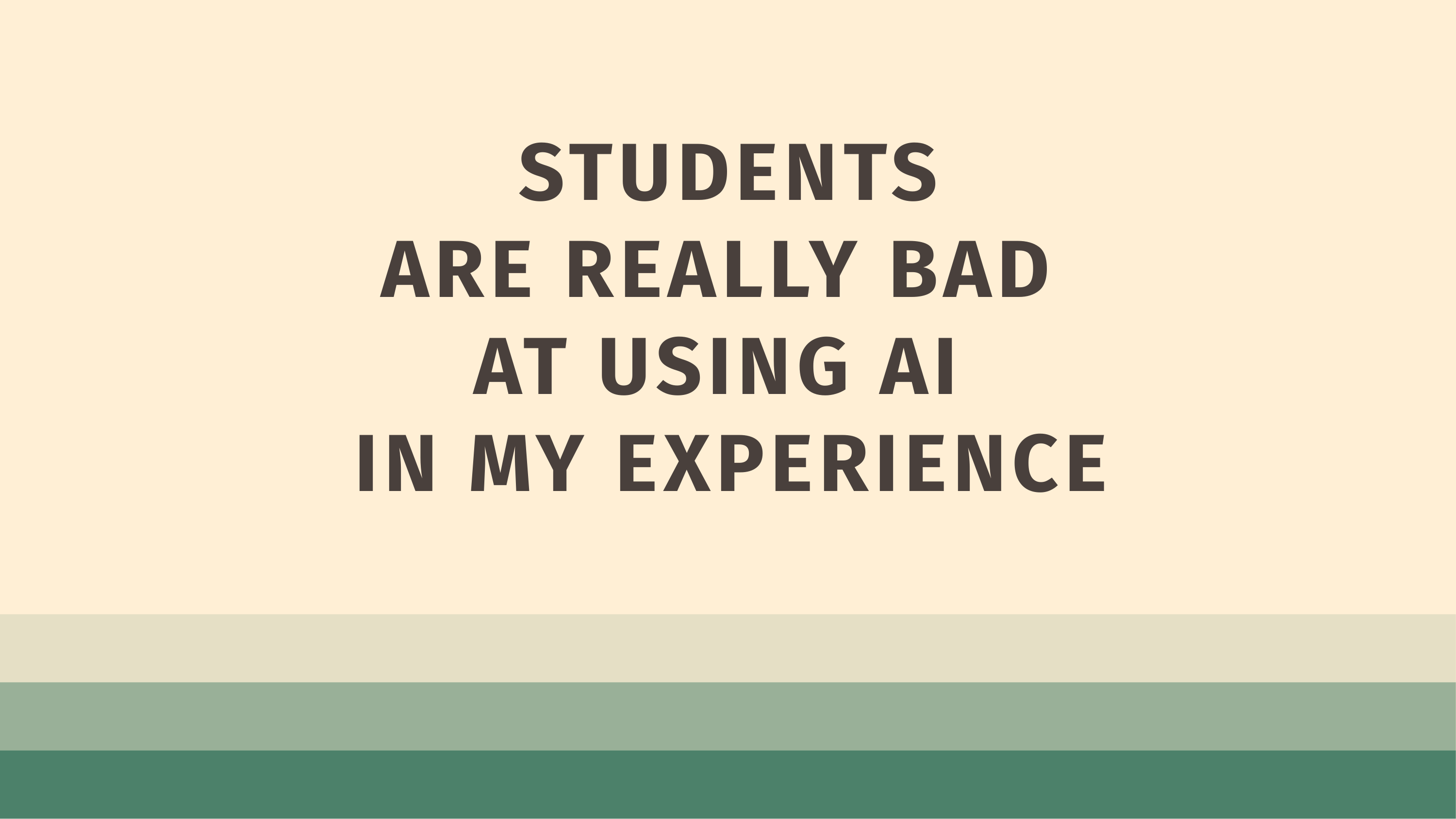

# STUDENTS ARE REALLY BAD AT USING AI IN MY EXPERIENCE